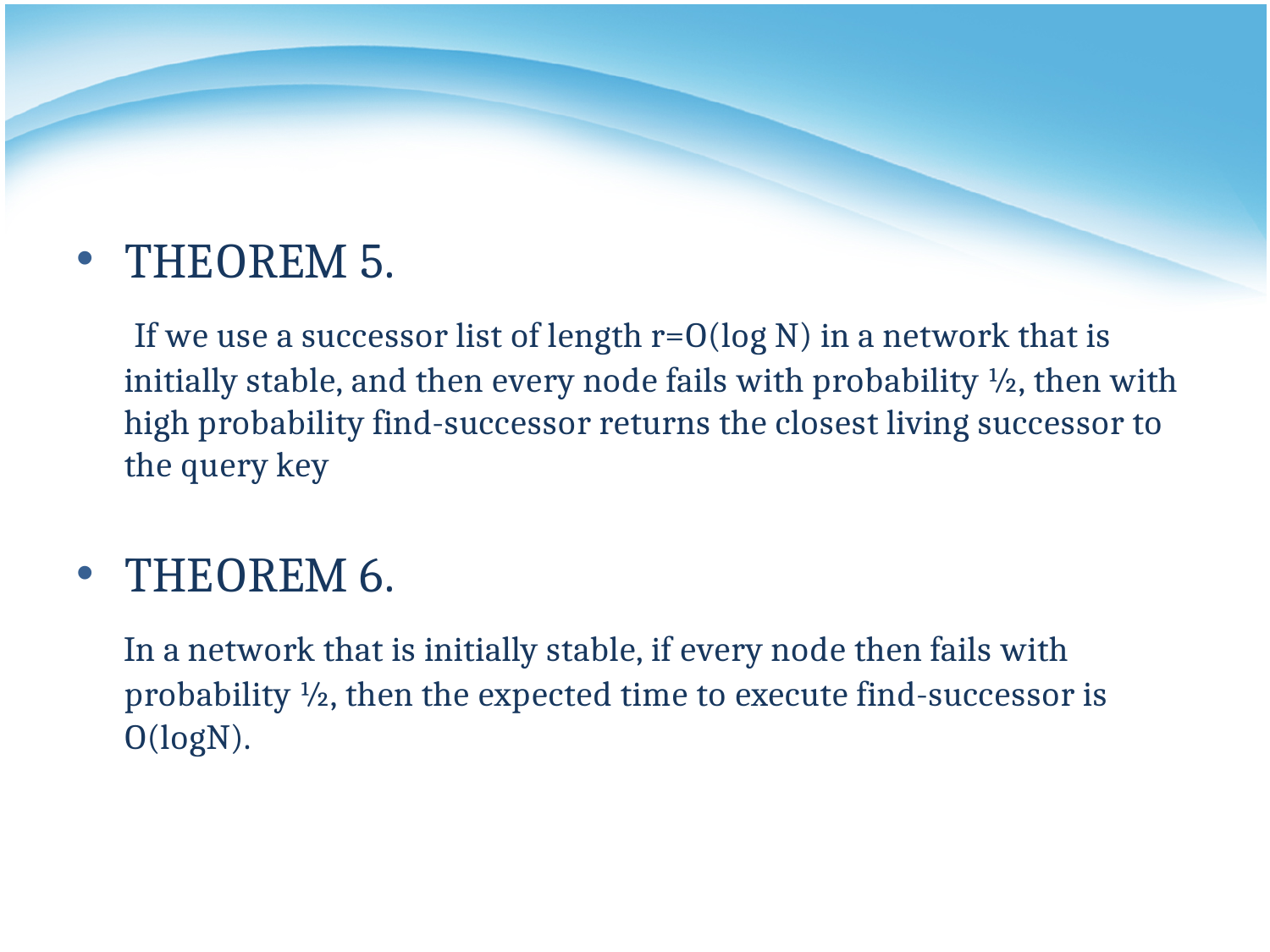

#
THEOREM 5.
	 If we use a successor list of length r=O(log N) in a network that is initially stable, and then every node fails with probability ½, then with high probability find-successor returns the closest living successor to the query key

THEOREM 6.
	In a network that is initially stable, if every node then fails with probability ½, then the expected time to execute find-successor is O(logN).